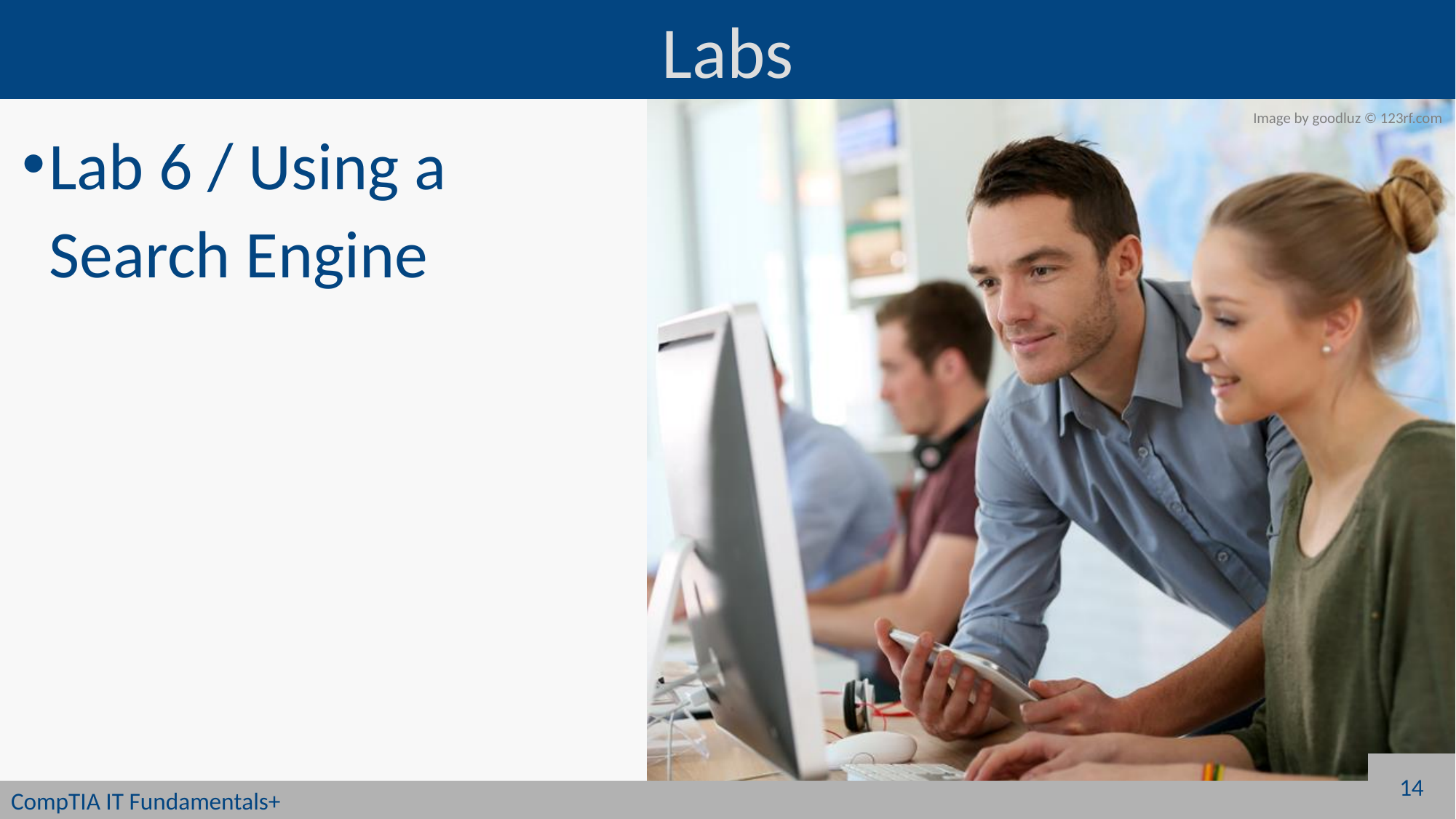

Lab 6 / Using a Search Engine
14
CompTIA IT Fundamentals+